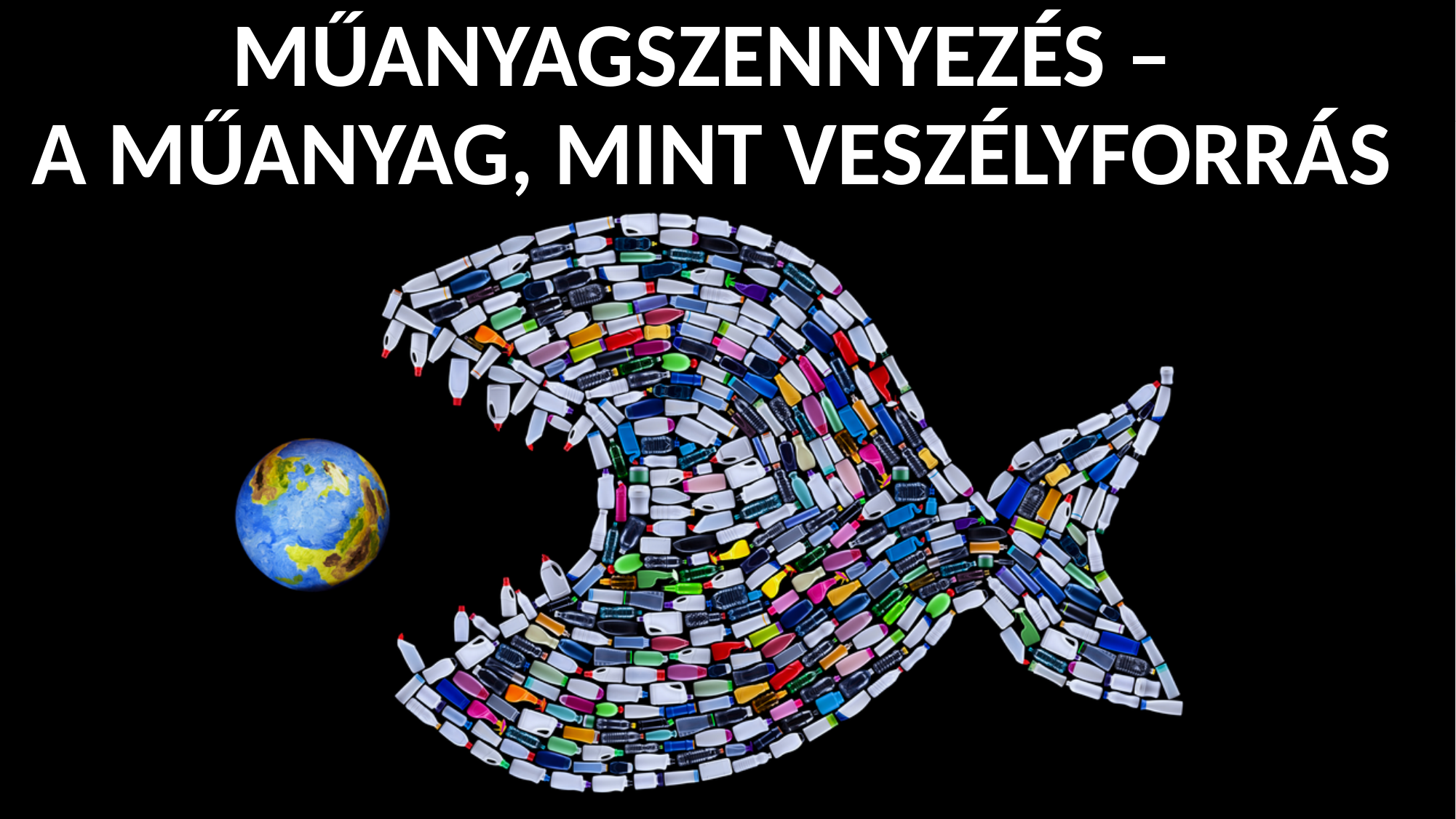

# MŰANYAGSZENNYEZÉS –
A MŰANYAG, MINT VESZÉLYFORRÁS